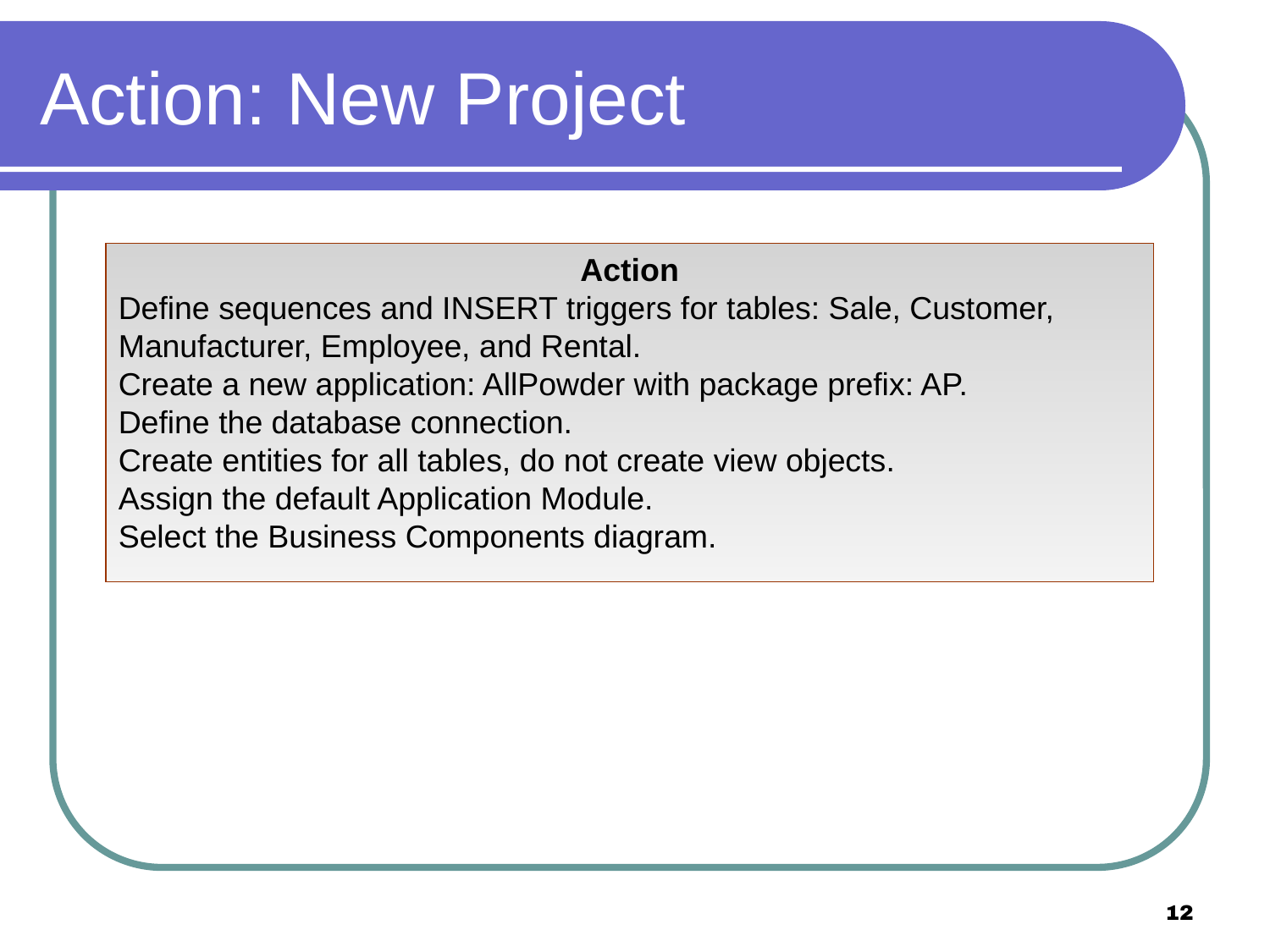

# Action: New Project
Action
Define sequences and INSERT triggers for tables: Sale, Customer, Manufacturer, Employee, and Rental.
Create a new application: AllPowder with package prefix: AP.
Define the database connection.
Create entities for all tables, do not create view objects.
Assign the default Application Module.
Select the Business Components diagram.
12